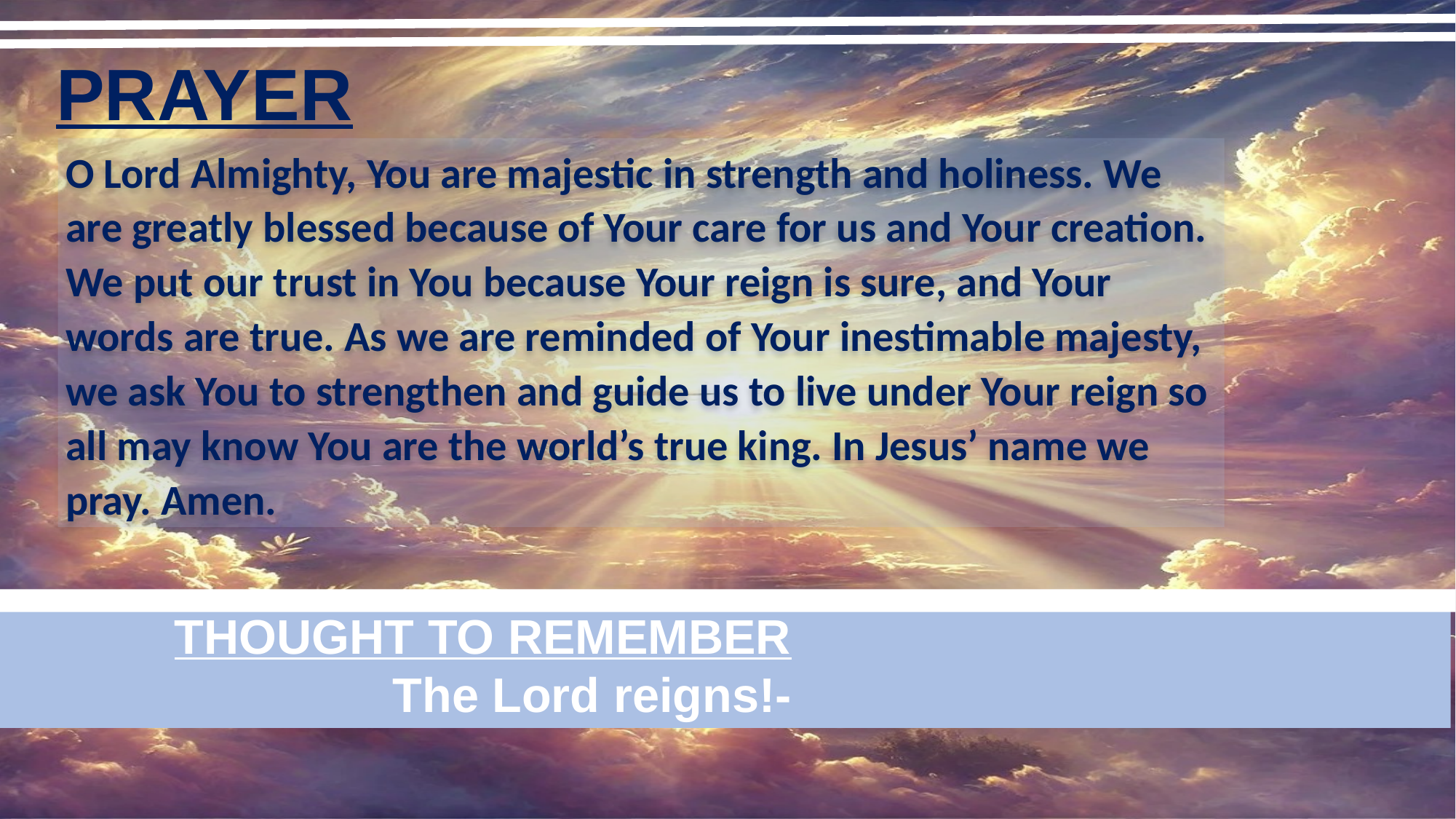

Prayer
O Lord Almighty, You are majestic in strength and holiness. We are greatly blessed because of Your care for us and Your creation. We put our trust in You because Your reign is sure, and Your words are true. As we are reminded of Your inestimable majesty, we ask You to strengthen and guide us to live under Your reign so all may know You are the world’s true king. In Jesus’ name we pray. Amen.

Thought to Remember
The Lord reigns!-